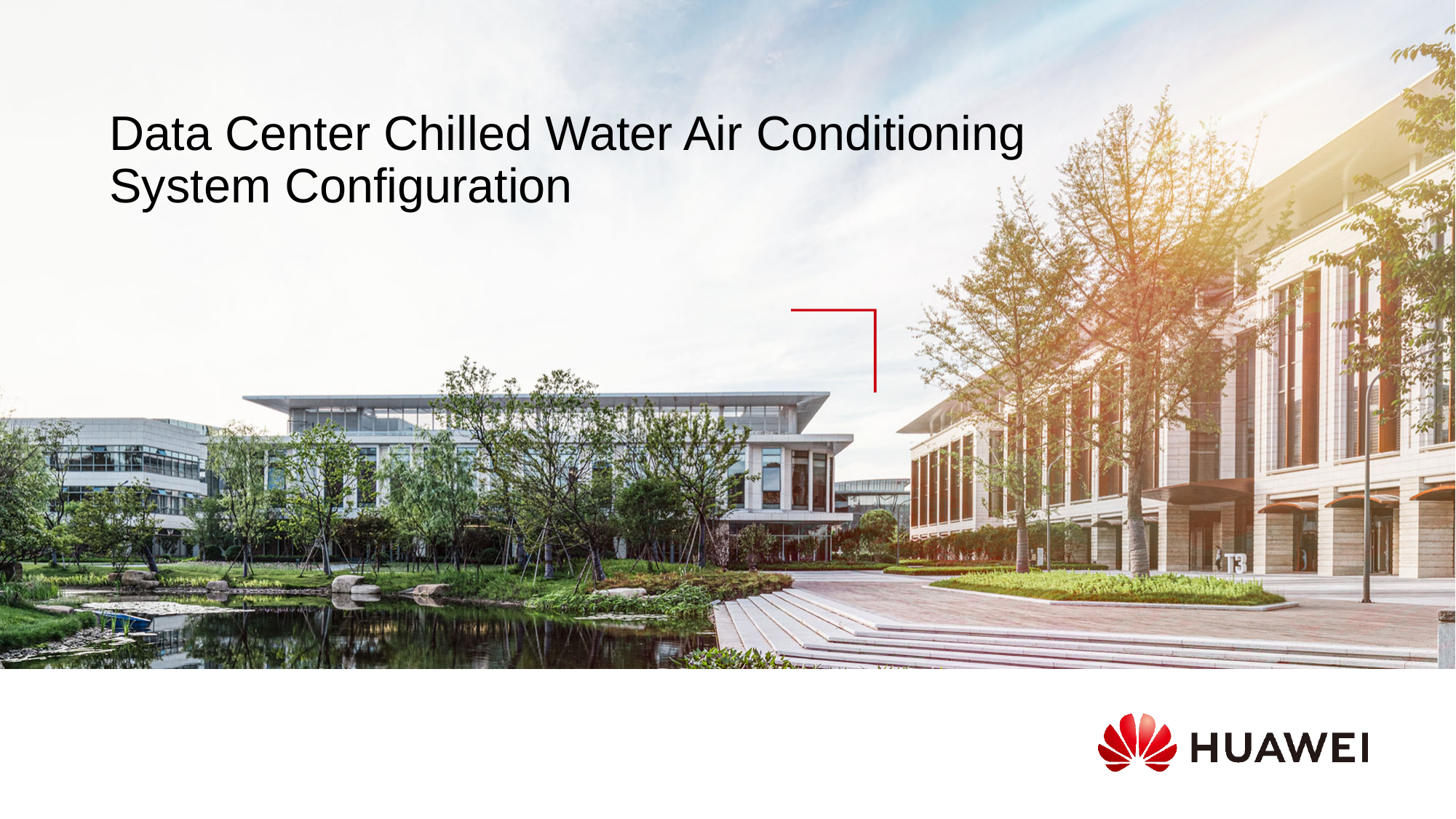

# Data Center Chilled Water Air Conditioning System Configuration